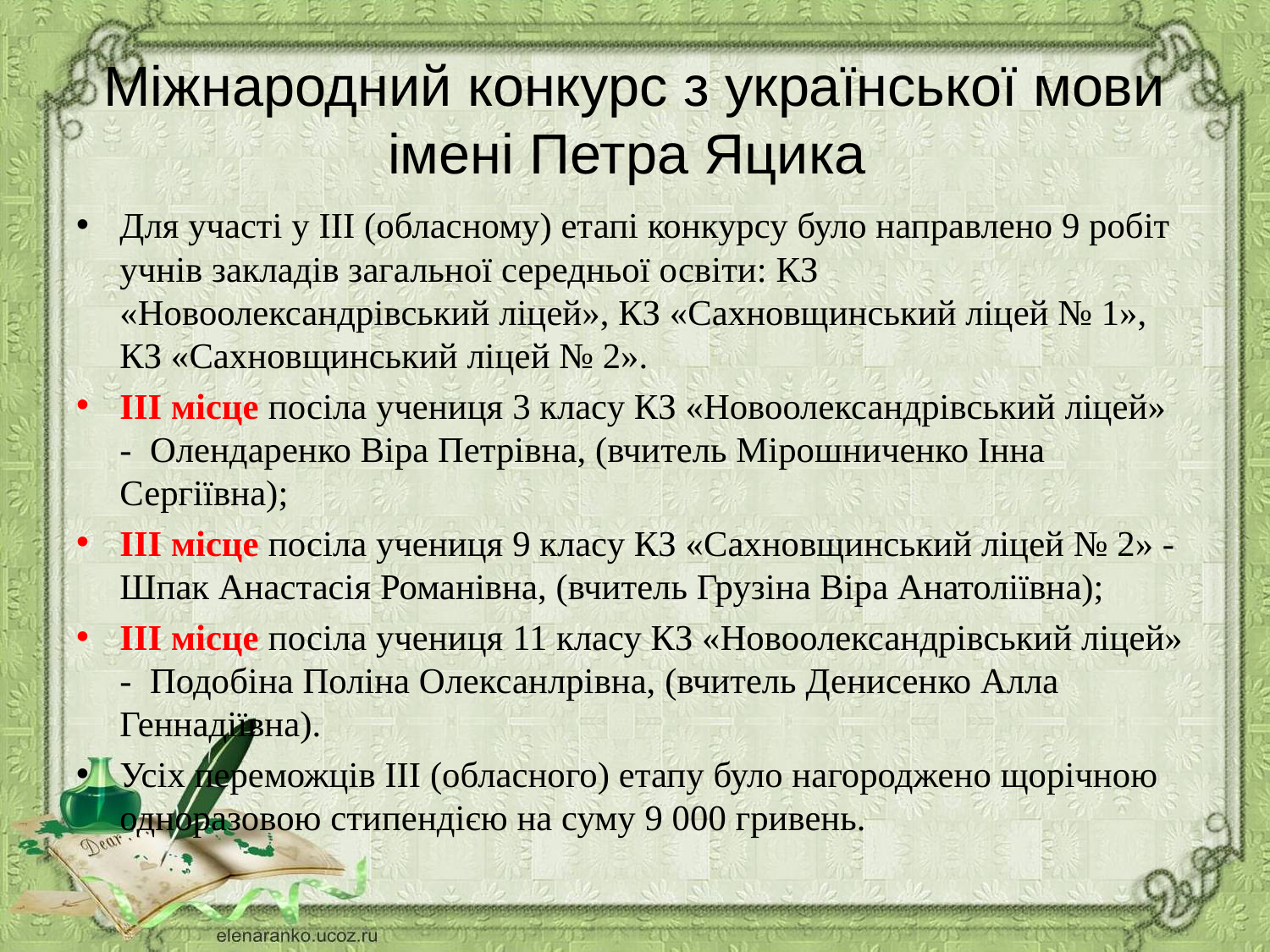

# Міжнародний конкурс з української мови імені Петра Яцика
Для участі у ІІІ (обласному) етапі конкурсу було направлено 9 робіт учнів закладів загальної середньої освіти: КЗ «Новоолександрівський ліцей», КЗ «Сахновщинський ліцей № 1», КЗ «Сахновщинський ліцей № 2».
ІІІ місце посіла учениця 3 класу КЗ «Новоолександрівський ліцей»  -  Олендаренко Віра Петрівна, (вчитель Мірошниченко Інна Сергіївна);
ІІІ місце посіла учениця 9 класу КЗ «Сахновщинський ліцей № 2» - Шпак Анастасія Романівна, (вчитель Грузіна Віра Анатоліївна);
ІІІ місце посіла учениця 11 класу КЗ «Новоолександрівський ліцей» -  Подобіна Поліна Олексанлрівна, (вчитель Денисенко Алла Геннадіївна).
Усіх переможців ІІІ (обласного) етапу було нагороджено щорічною одноразовою стипендією на суму 9 000 гривень.